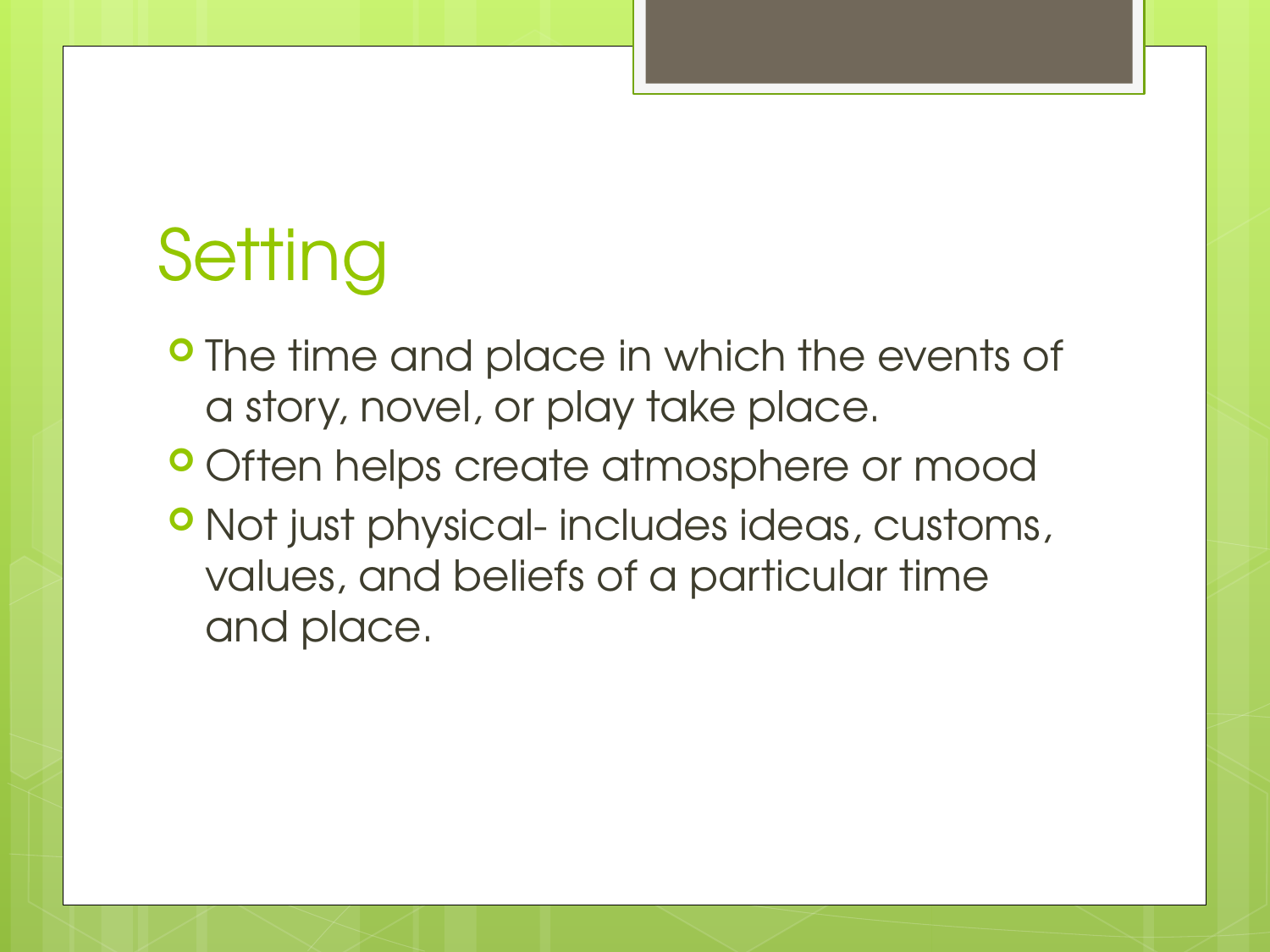

# Setting
The time and place in which the events of a story, novel, or play take place.
Often helps create atmosphere or mood
Not just physical- includes ideas, customs, values, and beliefs of a particular time and place.